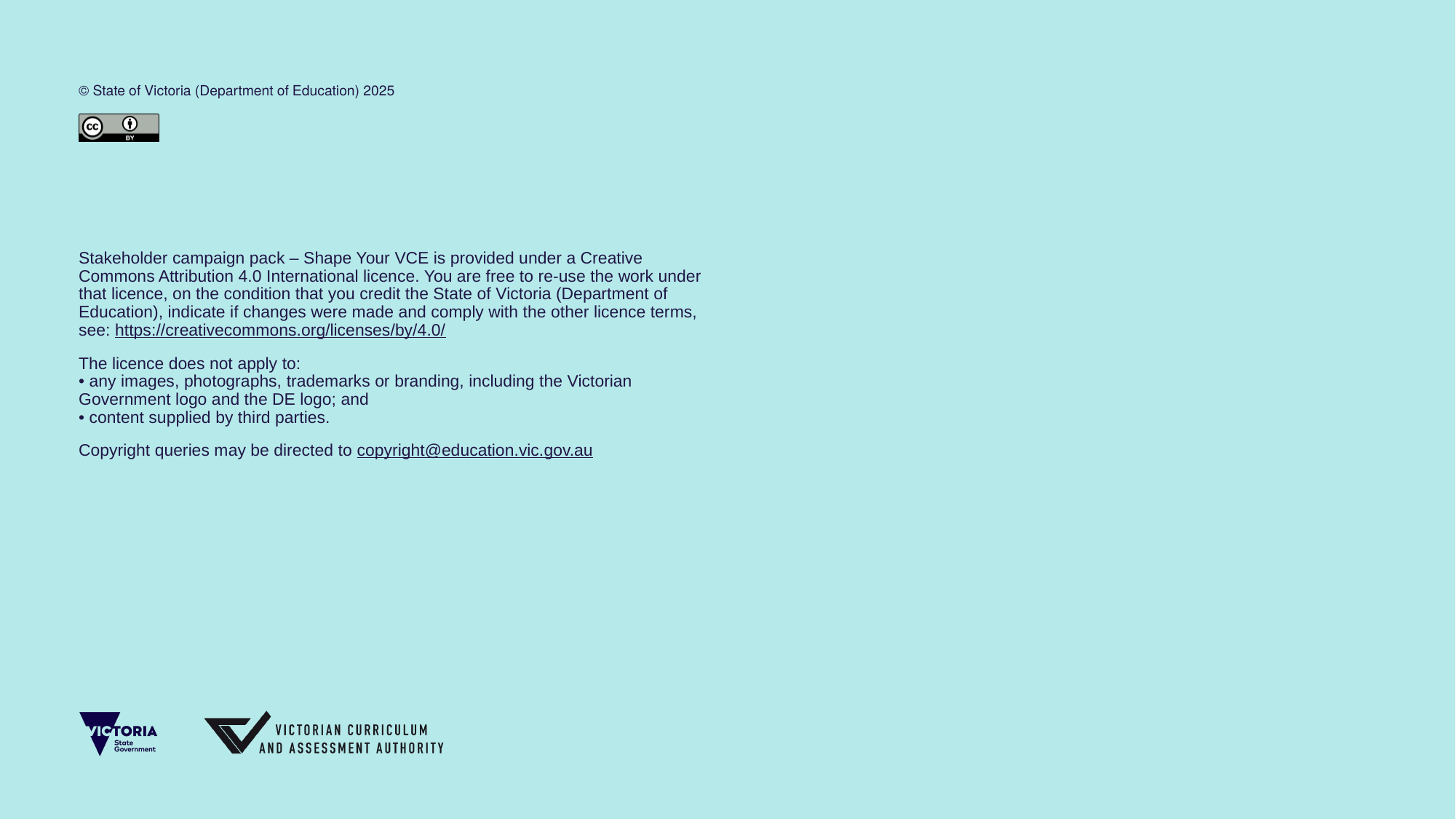

© State of Victoria (Department of Education) 2025

Stakeholder campaign pack – Shape Your VCE is provided under a Creative Commons Attribution 4.0 International licence. You are free to re-use the work under that licence, on the condition that you credit the State of Victoria (Department of Education), indicate if changes were made and comply with the other licence terms, see: https://creativecommons.org/licenses/by/4.0/
The licence does not apply to:
• any images, photographs, trademarks or branding, including the Victorian Government logo and the DE logo; and
• content supplied by third parties.
Copyright queries may be directed to copyright@education.vic.gov.au